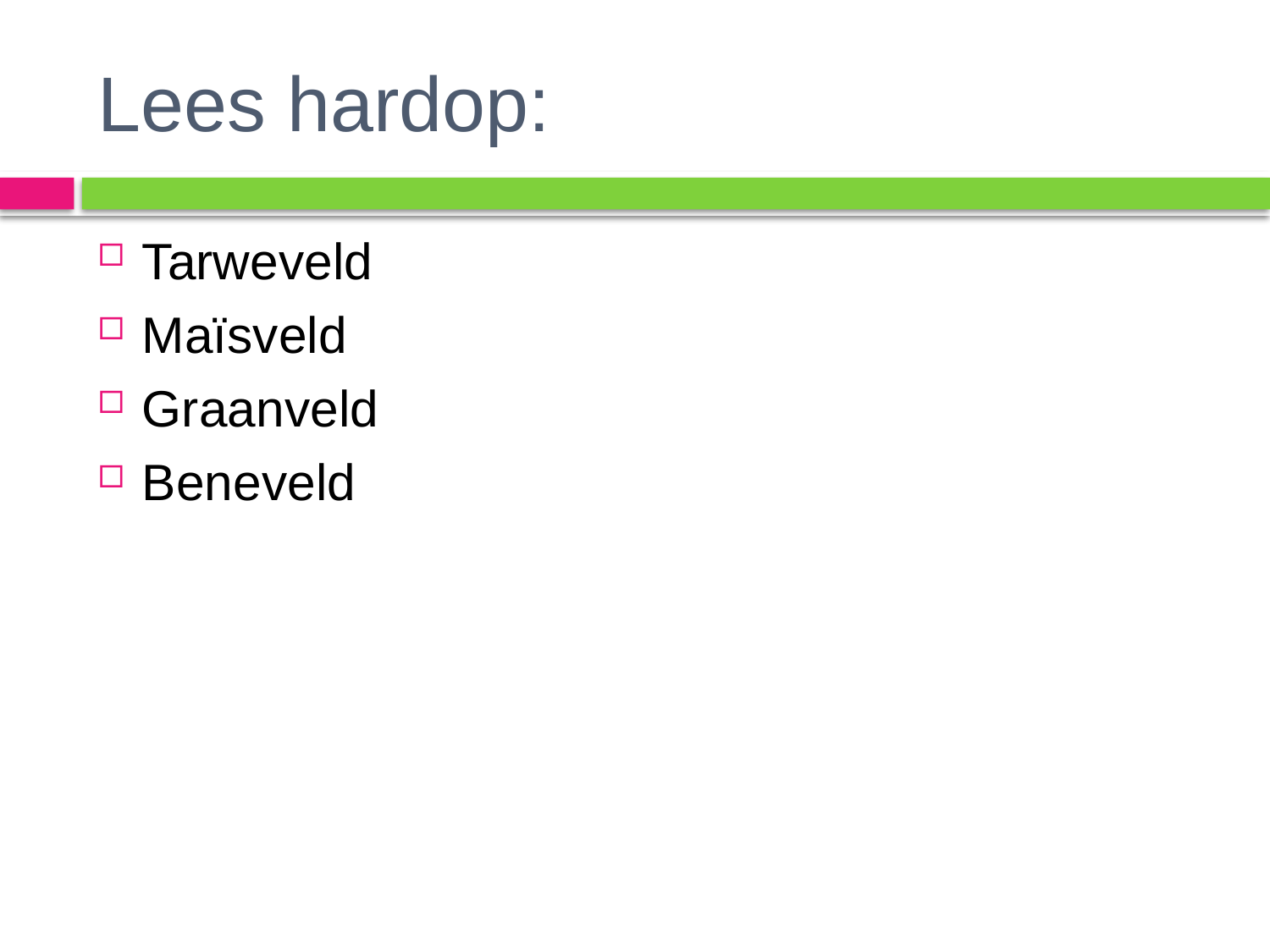

# Lees hardop:
Tarweveld
Maïsveld
Graanveld
Beneveld